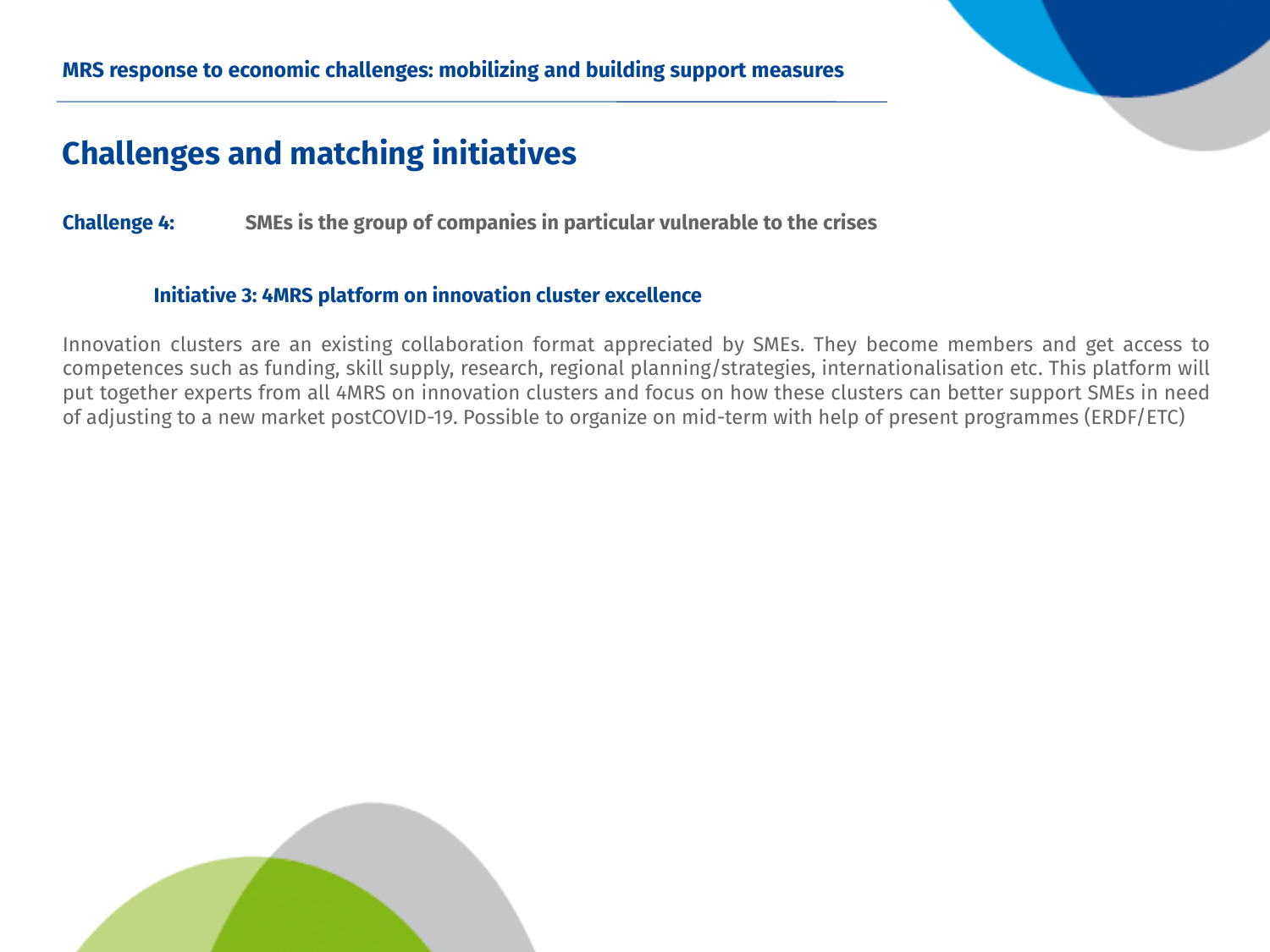

MRS response to economic challenges: mobilizing and building support measures
Challenges and matching initiatives
Challenge 4: 	SMEs is the group of companies in particular vulnerable to the crises

		Initiative 3: 4MRS platform on innovation cluster excellence

Innovation clusters are an existing collaboration format appreciated by SMEs. They become members and get access to competences such as funding, skill supply, research, regional planning/strategies, internationalisation etc. This platform will put together experts from all 4MRS on innovation clusters and focus on how these clusters can better support SMEs in need of adjusting to a new market postCOVID-19. Possible to organize on mid-term with help of present programmes (ERDF/ETC)